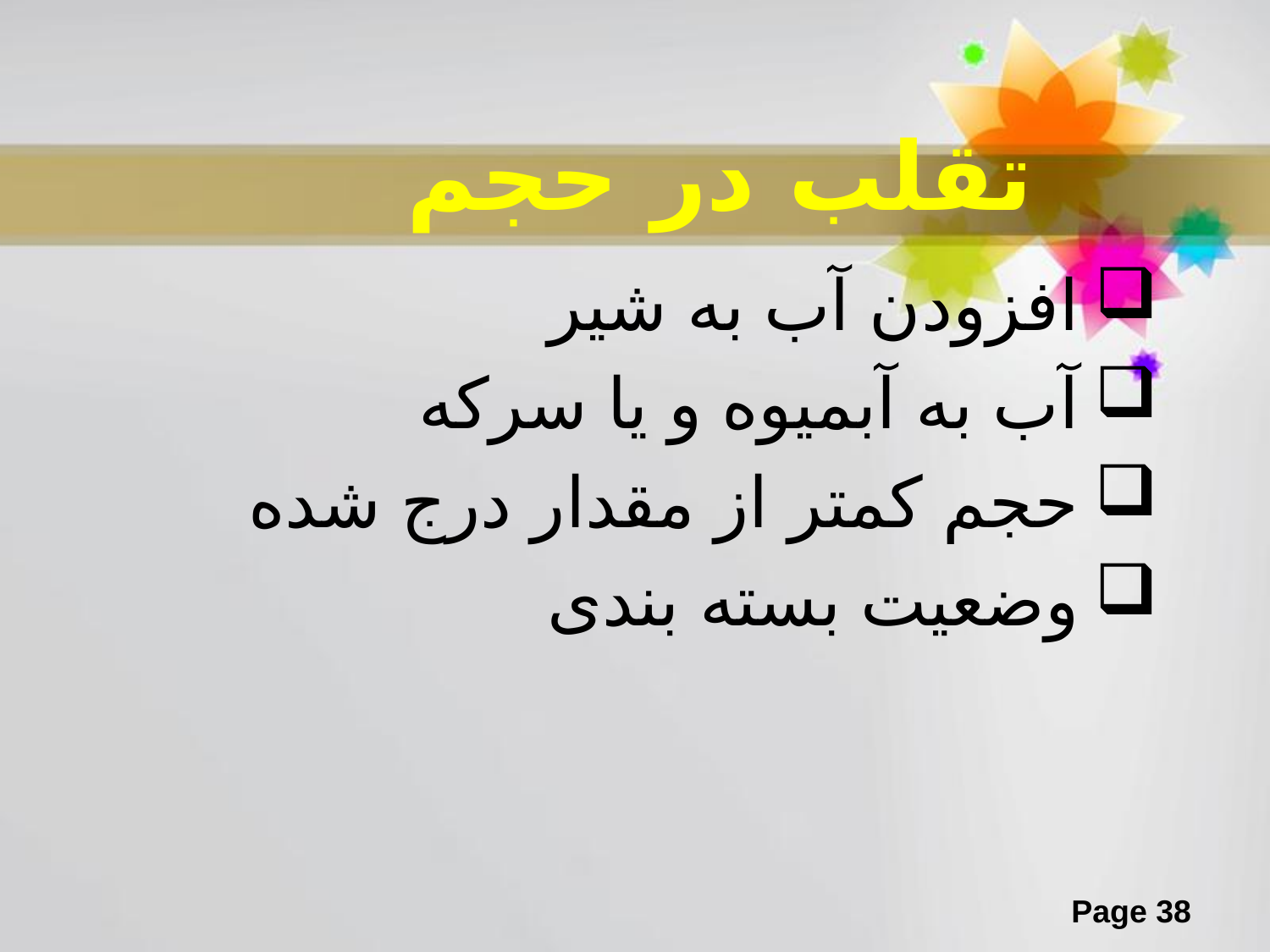

# تقلب در حجم
افزودن آب به شیر
آب به آبمیوه و یا سرکه
حجم کمتر از مقدار درج شده
وضعیت بسته بندی